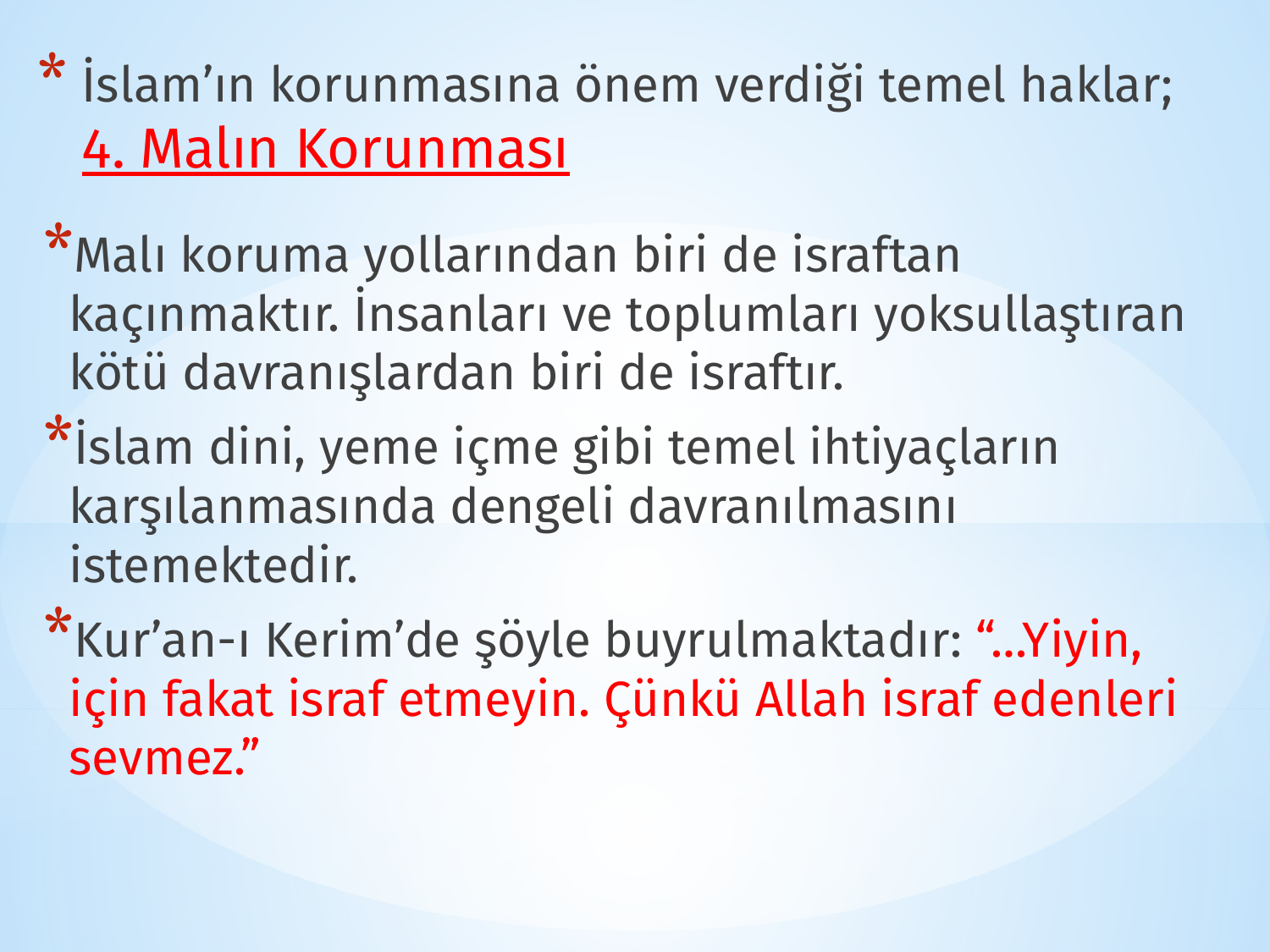

# İslam’ın korunmasına önem verdiği temel haklar; 4. Malın Korunması
Malı koruma yollarından biri de israftan kaçınmaktır. İnsanları ve toplumları yoksullaştıran kötü davranışlardan biri de israftır.
İslam dini, yeme içme gibi temel ihtiyaçların karşılanmasında dengeli davranılmasını istemektedir.
Kur’an-ı Kerim’de şöyle buyrulmaktadır: “…Yiyin, için fakat israf etmeyin. Çünkü Allah israf edenleri sevmez.”